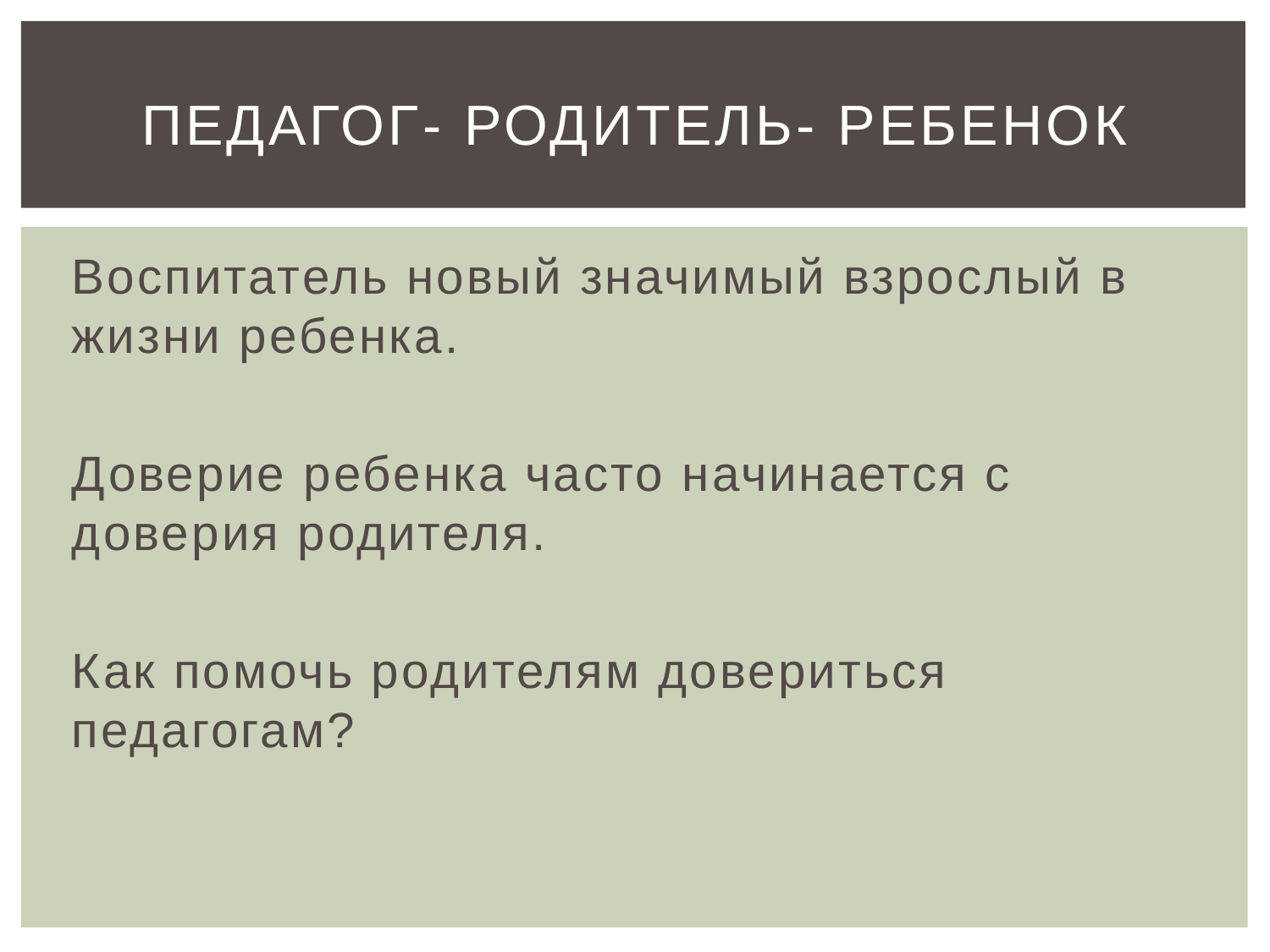

# Педагог- родитель- ребенок
Воспитатель новый значимый взрослый в жизни ребенка.

Доверие ребенка часто начинается с доверия родителя.

Как помочь родителям довериться педагогам?